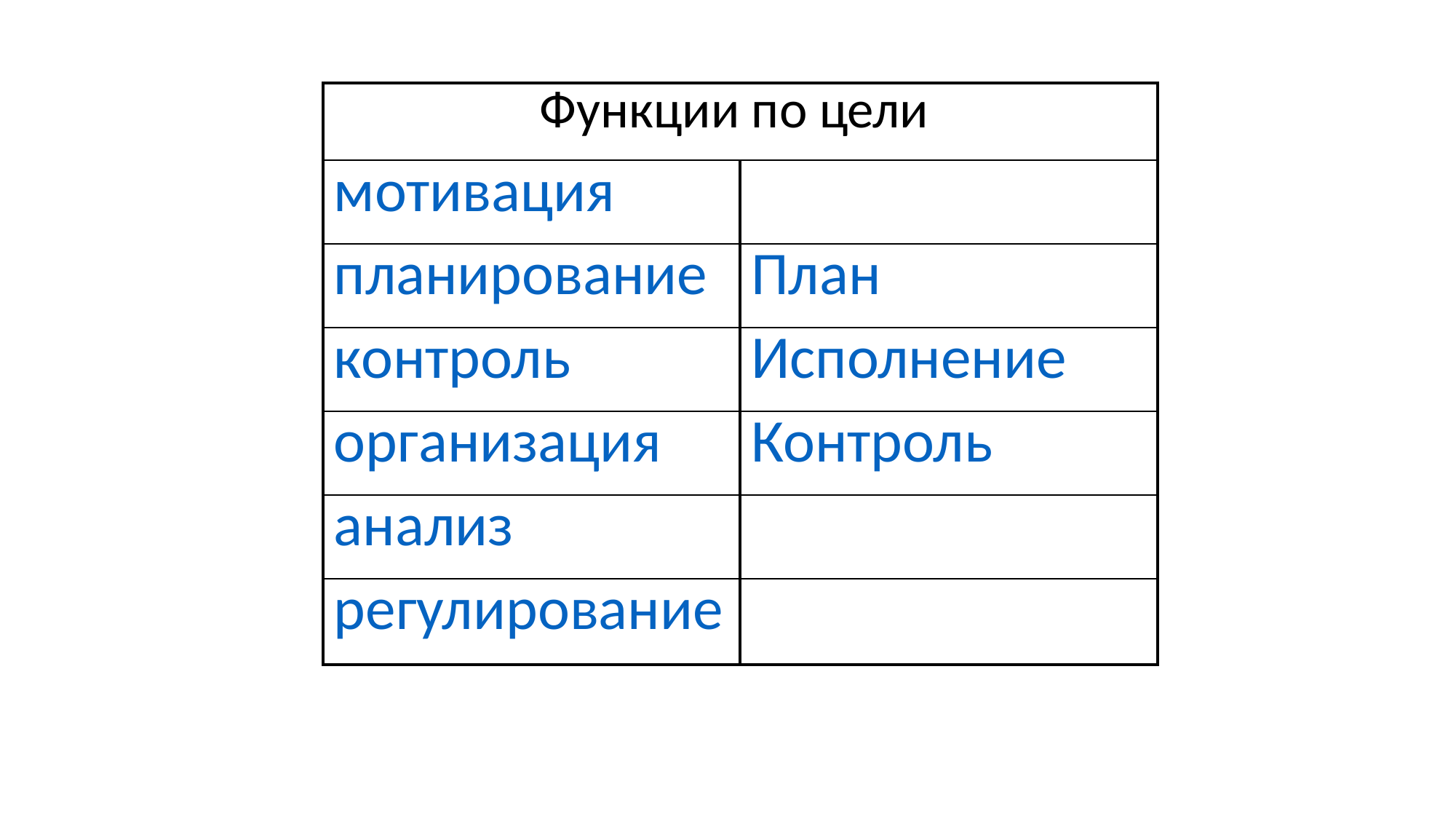

| Функции по цели |  |
| --- | --- |
| мотивация |  |
| планирование | План |
| контроль | Исполнение |
| организация | Контроль |
| анализ |  |
| регулирование |  |